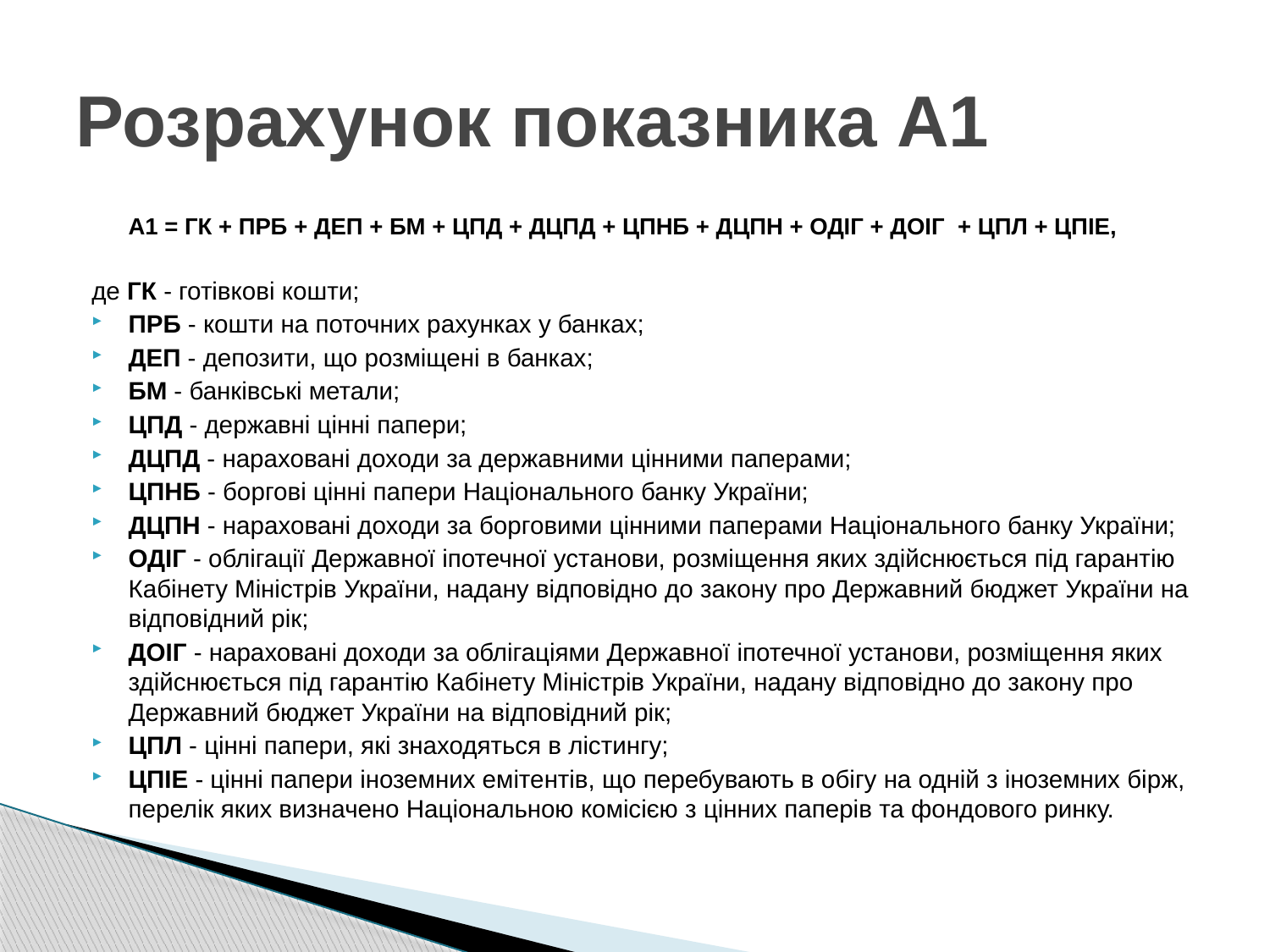

# Розрахунок показника А1
	А1 = ГК + ПРБ + ДЕП + БМ + ЦПД + ДЦПД + ЦПНБ + ДЦПН + ОДІГ + ДОІГ  + ЦПЛ + ЦПІЕ,

де ГК - готівкові кошти;
ПРБ - кошти на поточних рахунках у банках;
ДЕП - депозити, що розміщені в банках;
БМ - банківські метали;
ЦПД - державні цінні папери;
ДЦПД - нараховані доходи за державними цінними паперами;
ЦПНБ - боргові цінні папери Національного банку України;
ДЦПН - нараховані доходи за борговими цінними паперами Національного банку України;
ОДІГ - облігації Державної іпотечної установи, розміщення яких здійснюється під гарантію Кабінету Міністрів України, надану відповідно до закону про Державний бюджет України на відповідний рік;
ДОІГ - нараховані доходи за облігаціями Державної іпотечної установи, розміщення яких здійснюється під гарантію Кабінету Міністрів України, надану відповідно до закону про Державний бюджет України на відповідний рік;
ЦПЛ - цінні папери, які знаходяться в лістингу;
ЦПІЕ - цінні папери іноземних емітентів, що перебувають в обігу на одній з іноземних бірж, перелік яких визначено Національною комісією з цінних паперів та фондового ринку.